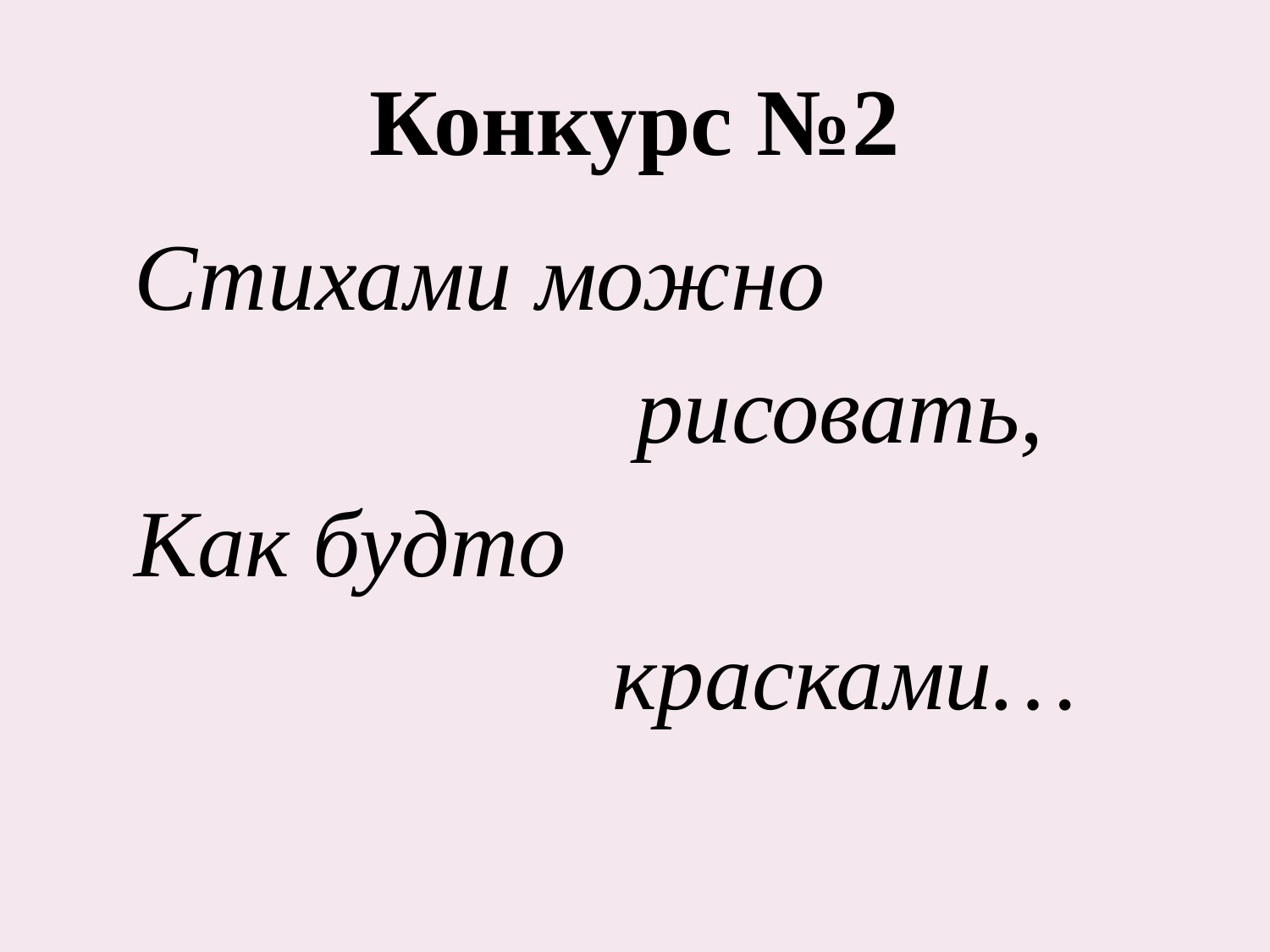

# Конкурс №2
   Стихами можно
                        рисовать,
   Как будто
                       красками…